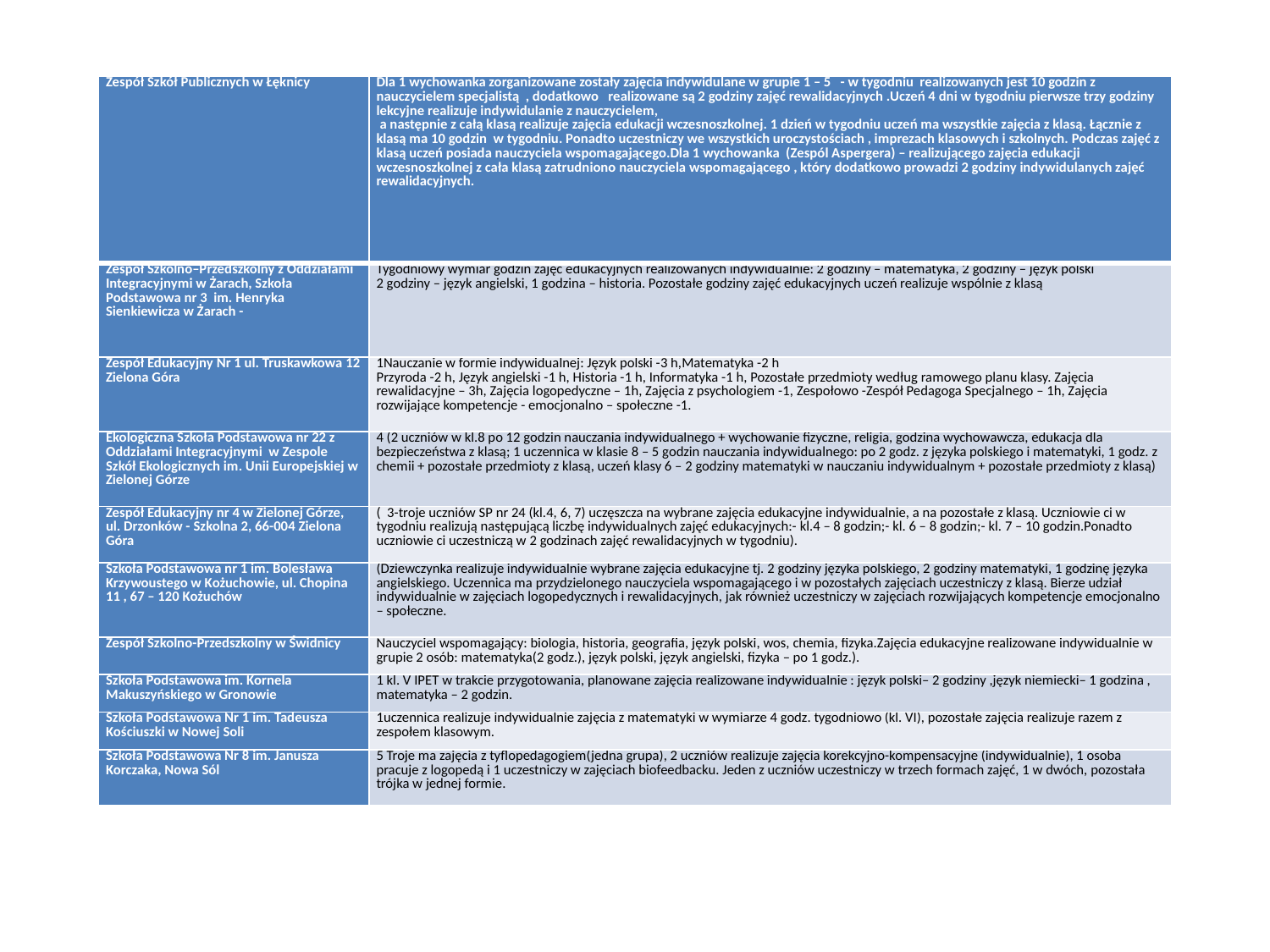

| Zespół Szkół Publicznych w Łęknicy | Dla 1 wychowanka zorganizowane zostały zajęcia indywidulane w grupie 1 – 5 - w tygodniu realizowanych jest 10 godzin z nauczycielem specjalistą , dodatkowo realizowane są 2 godziny zajęć rewalidacyjnych .Uczeń 4 dni w tygodniu pierwsze trzy godziny lekcyjne realizuje indywidulanie z nauczycielem, a następnie z całą klasą realizuje zajęcia edukacji wczesnoszkolnej. 1 dzień w tygodniu uczeń ma wszystkie zajęcia z klasą. Łącznie z klasą ma 10 godzin w tygodniu. Ponadto uczestniczy we wszystkich uroczystościach , imprezach klasowych i szkolnych. Podczas zajęć z klasą uczeń posiada nauczyciela wspomagającego.Dla 1 wychowanka (Zespól Aspergera) – realizującego zajęcia edukacji wczesnoszkolnej z cała klasą zatrudniono nauczyciela wspomagającego , który dodatkowo prowadzi 2 godziny indywidulanych zajęć rewalidacyjnych. |
| --- | --- |
| Zespół Szkolno–Przedszkolny z Oddziałami Integracyjnymi w Żarach, Szkoła Podstawowa nr 3 im. Henryka Sienkiewicza w Żarach - | Tygodniowy wymiar godzin zajęć edukacyjnych realizowanych indywidualnie: 2 godziny – matematyka, 2 godziny – język polski 2 godziny – język angielski, 1 godzina – historia. Pozostałe godziny zajęć edukacyjnych uczeń realizuje wspólnie z klasą |
| Zespół Edukacyjny Nr 1 ul. Truskawkowa 12 Zielona Góra | 1Nauczanie w formie indywidualnej: Język polski -3 h,Matematyka -2 h Przyroda -2 h, Język angielski -1 h, Historia -1 h, Informatyka -1 h, Pozostałe przedmioty według ramowego planu klasy. Zajęcia rewalidacyjne – 3h, Zajęcia logopedyczne – 1h, Zajęcia z psychologiem -1, Zespołowo -Zespół Pedagoga Specjalnego – 1h, Zajęcia rozwijające kompetencje - emocjonalno – społeczne -1. |
| Ekologiczna Szkoła Podstawowa nr 22 z Oddziałami Integracyjnymi w Zespole Szkół Ekologicznych im. Unii Europejskiej w Zielonej Górze | 4 (2 uczniów w kl.8 po 12 godzin nauczania indywidualnego + wychowanie fizyczne, religia, godzina wychowawcza, edukacja dla bezpieczeństwa z klasą; 1 uczennica w klasie 8 – 5 godzin nauczania indywidualnego: po 2 godz. z języka polskiego i matematyki, 1 godz. z chemii + pozostałe przedmioty z klasą, uczeń klasy 6 – 2 godziny matematyki w nauczaniu indywidualnym + pozostałe przedmioty z klasą) |
| Zespół Edukacyjny nr 4 w Zielonej Górze, ul. Drzonków - Szkolna 2, 66-004 Zielona Góra | ( 3-troje uczniów SP nr 24 (kl.4, 6, 7) uczęszcza na wybrane zajęcia edukacyjne indywidualnie, a na pozostałe z klasą. Uczniowie ci w tygodniu realizują następującą liczbę indywidualnych zajęć edukacyjnych:- kl.4 – 8 godzin;- kl. 6 – 8 godzin;- kl. 7 – 10 godzin.Ponadto uczniowie ci uczestniczą w 2 godzinach zajęć rewalidacyjnych w tygodniu). |
| Szkoła Podstawowa nr 1 im. Bolesława Krzywoustego w Kożuchowie, ul. Chopina 11 , 67 – 120 Kożuchów | (Dziewczynka realizuje indywidualnie wybrane zajęcia edukacyjne tj. 2 godziny języka polskiego, 2 godziny matematyki, 1 godzinę języka angielskiego. Uczennica ma przydzielonego nauczyciela wspomagającego i w pozostałych zajęciach uczestniczy z klasą. Bierze udział indywidualnie w zajęciach logopedycznych i rewalidacyjnych, jak również uczestniczy w zajęciach rozwijających kompetencje emocjonalno – społeczne. |
| Zespół Szkolno-Przedszkolny w Świdnicy | Nauczyciel wspomagający: biologia, historia, geografia, język polski, wos, chemia, fizyka.Zajęcia edukacyjne realizowane indywidualnie w grupie 2 osób: matematyka(2 godz.), język polski, język angielski, fizyka – po 1 godz.). |
| Szkoła Podstawowa im. Kornela Makuszyńskiego w Gronowie | 1 kl. V IPET w trakcie przygotowania, planowane zajęcia realizowane indywidualnie : język polski– 2 godziny ,język niemiecki– 1 godzina , matematyka – 2 godzin. |
| Szkoła Podstawowa Nr 1 im. Tadeusza Kościuszki w Nowej Soli | 1uczennica realizuje indywidualnie zajęcia z matematyki w wymiarze 4 godz. tygodniowo (kl. VI), pozostałe zajęcia realizuje razem z zespołem klasowym. |
| Szkoła Podstawowa Nr 8 im. Janusza Korczaka, Nowa Sól | 5 Troje ma zajęcia z tyflopedagogiem(jedna grupa), 2 uczniów realizuje zajęcia korekcyjno-kompensacyjne (indywidualnie), 1 osoba pracuje z logopedą i 1 uczestniczy w zajęciach biofeedbacku. Jeden z uczniów uczestniczy w trzech formach zajęć, 1 w dwóch, pozostała trójka w jednej formie. |